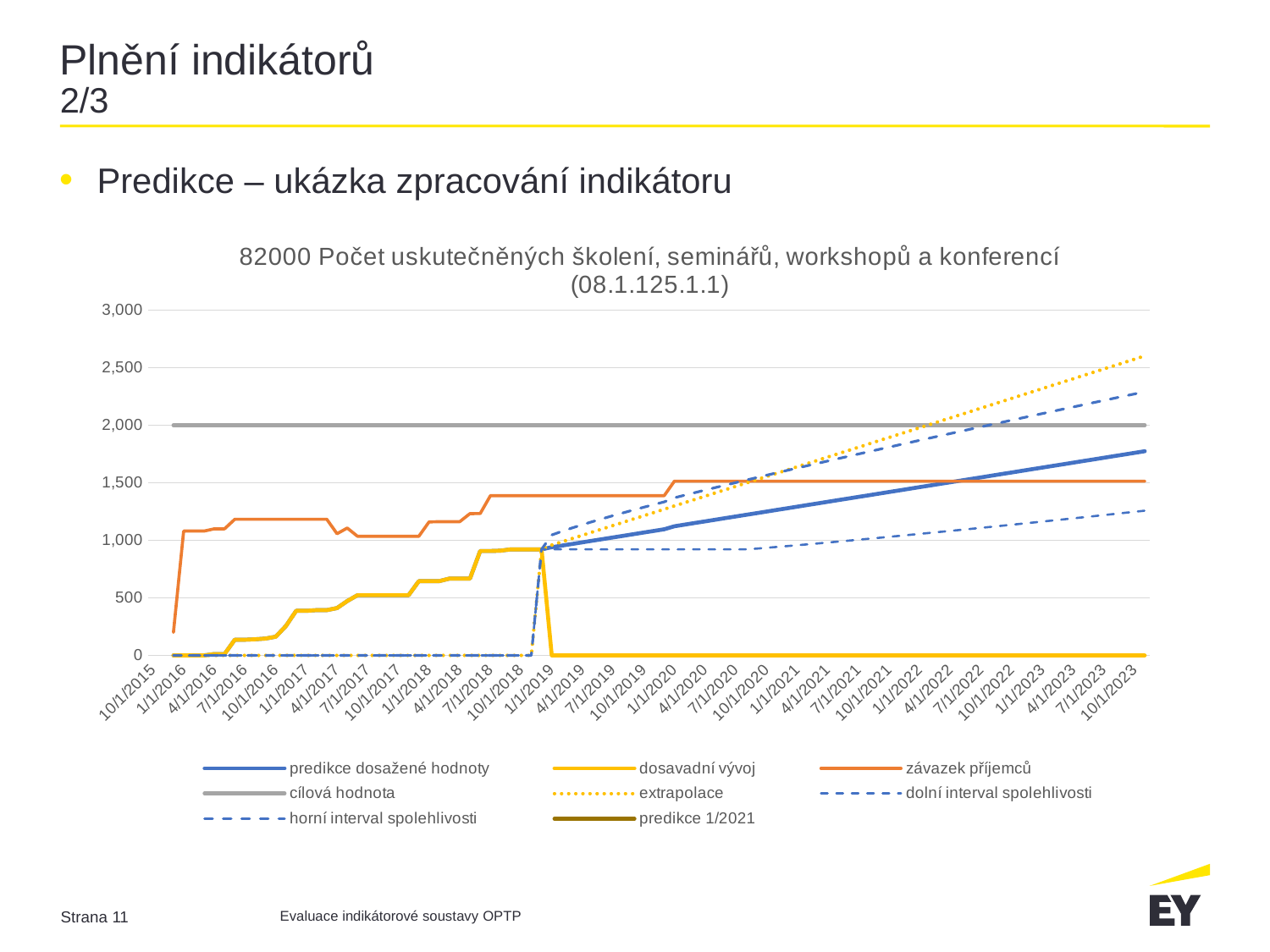

# Plnění indikátorů 2/3
Predikce – ukázka zpracování indikátoru

[unsupported chart]

Evaluace indikátorové soustavy OPTP